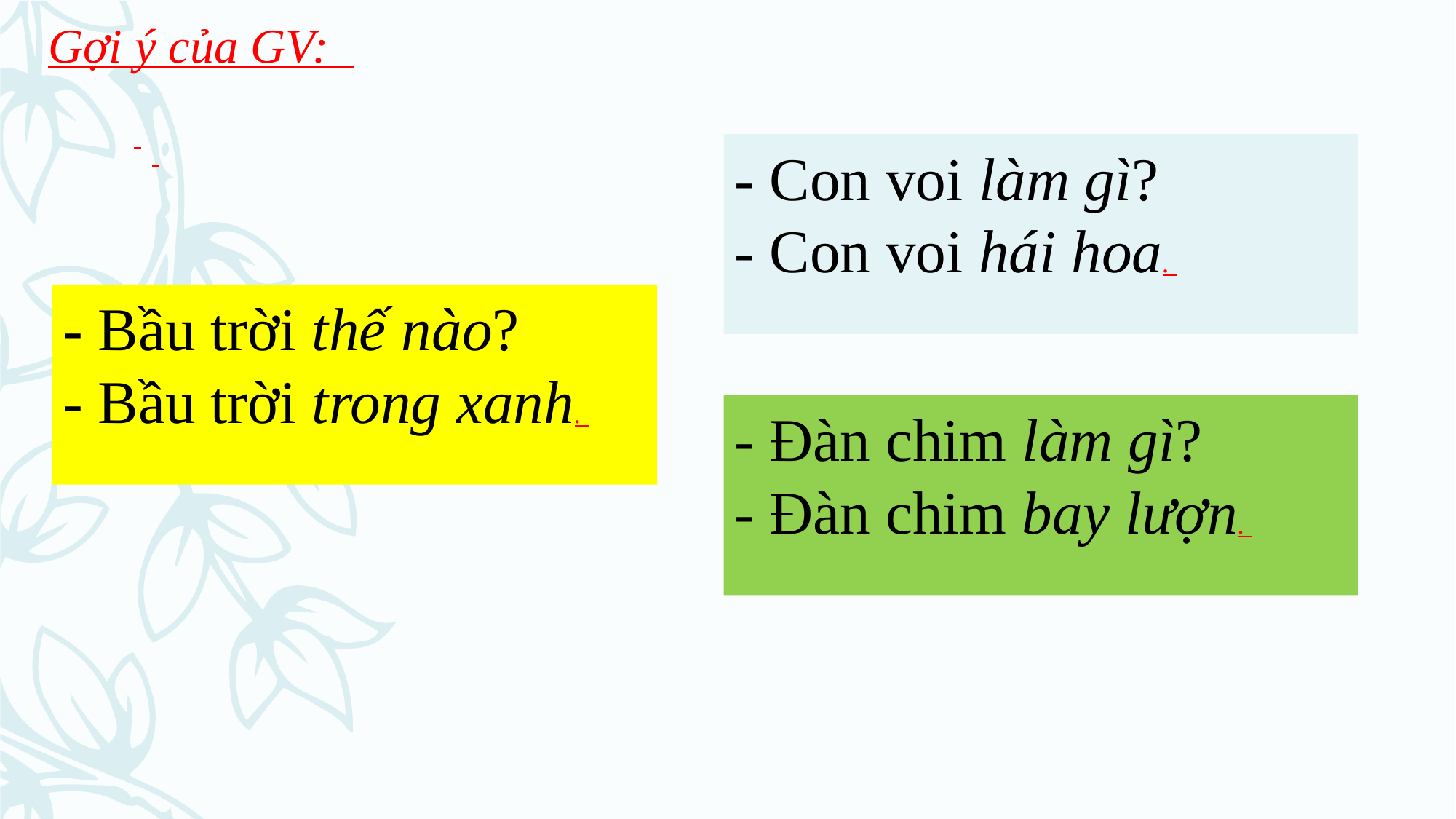

Gợi ý của GV:

- Con voi làm gì?
- Con voi hái hoa.

- Bầu trời thế nào?
- Bầu trời trong xanh.

- Đàn chim làm gì?
- Đàn chim bay lượn.